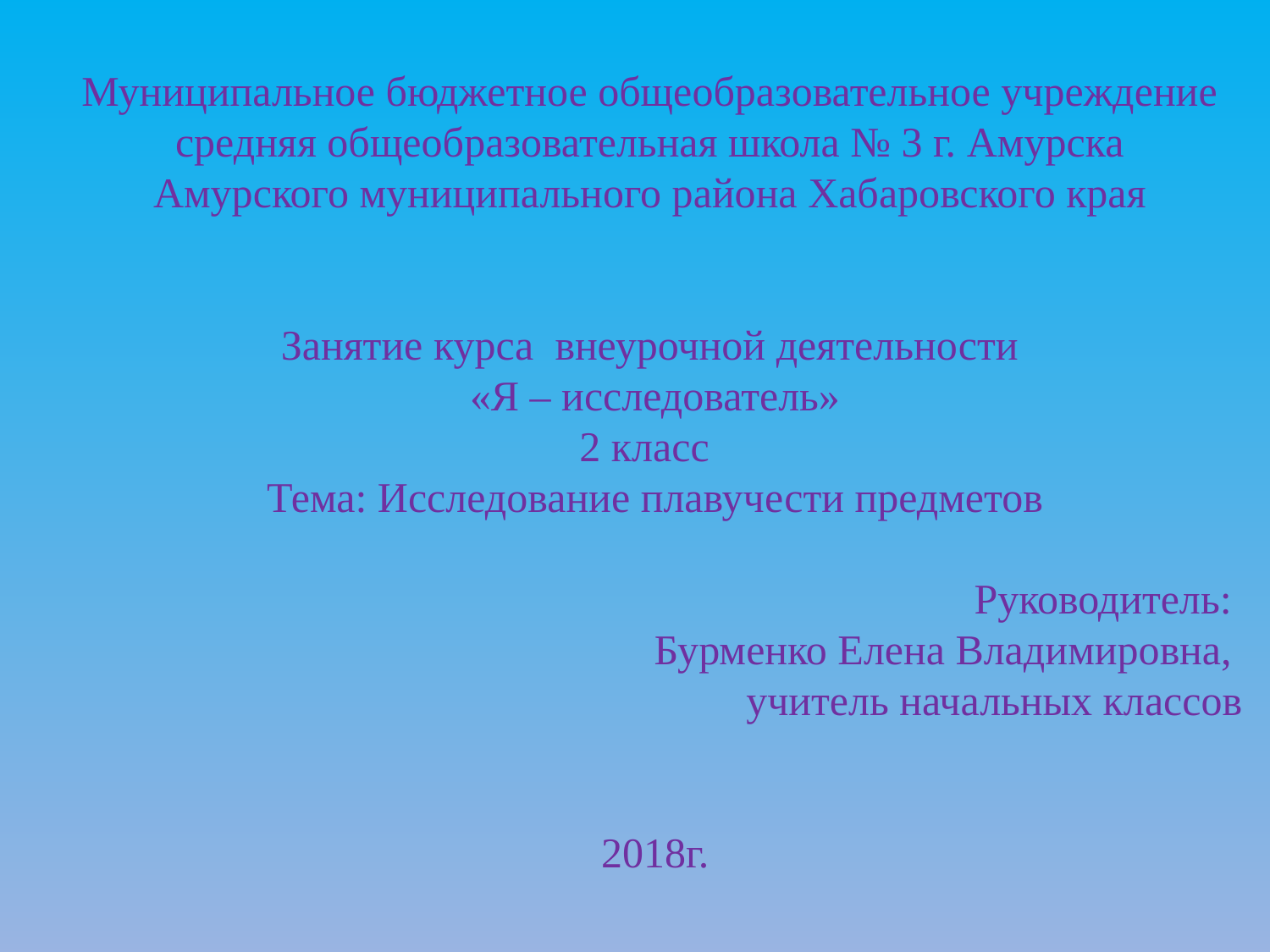

Муниципальное бюджетное общеобразовательное учреждение
средняя общеобразовательная школа № 3 г. Амурска
Амурского муниципального района Хабаровского края

Занятие курса  внеурочной деятельности
«Я – исследователь»
2 класс
Тема: Исследование плавучести предметов

Руководитель:
Бурменко Елена Владимировна,
учитель начальных классов

2018г.